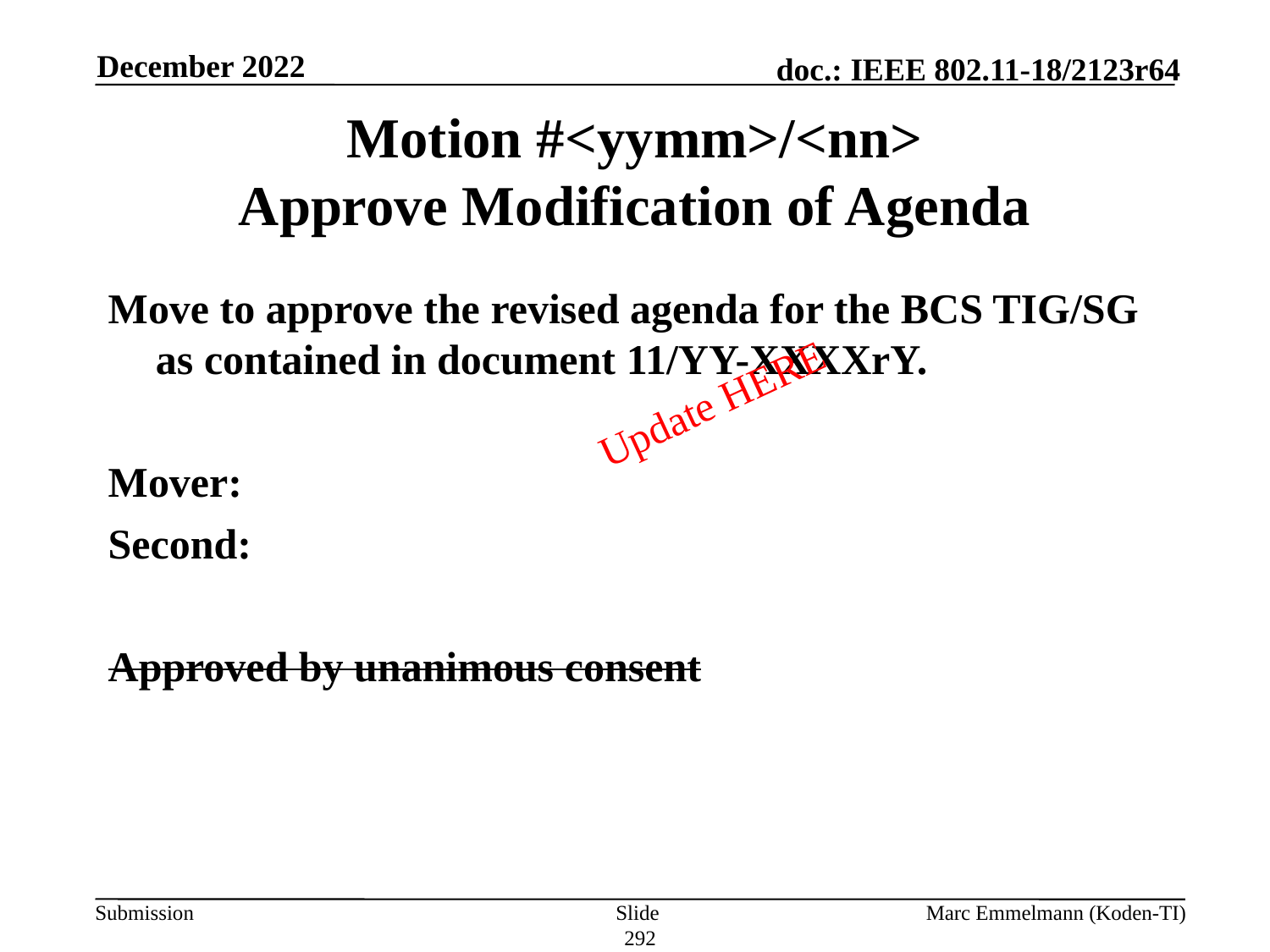

December 2022
# Motion #<yymm>/<nn> Approve Modification of Agenda
Move to approve the revised agenda for the BCS TIG/SG as contained in document 11/YY-XXXXrY.

Mover:
Second:

Approved by unanimous consent
Update HERE
Slide 292
Marc Emmelmann (Koden-TI)